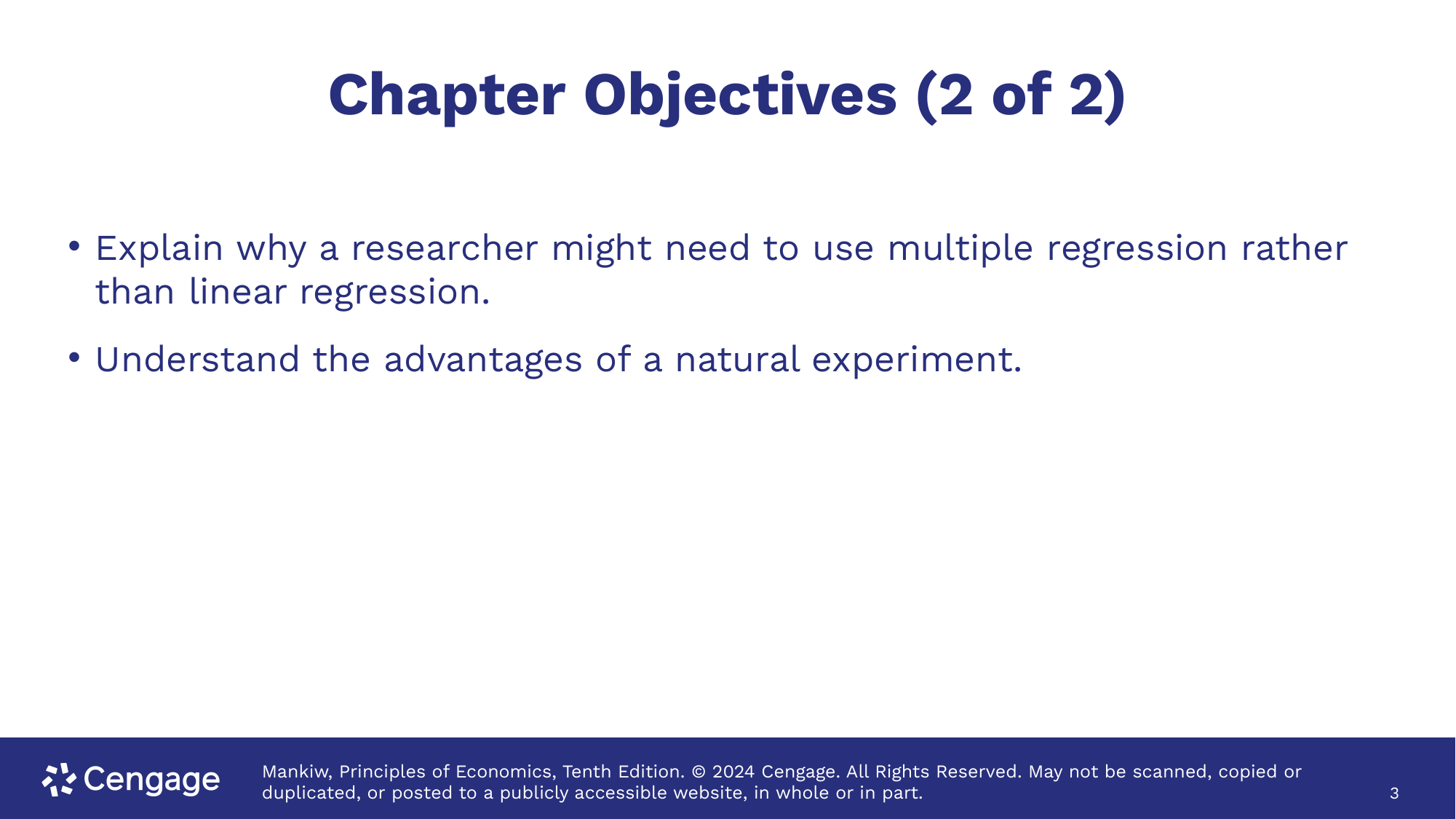

# Chapter Objectives (2 of 2)
Explain why a researcher might need to use multiple regression rather than linear regression.
Understand the advantages of a natural experiment.